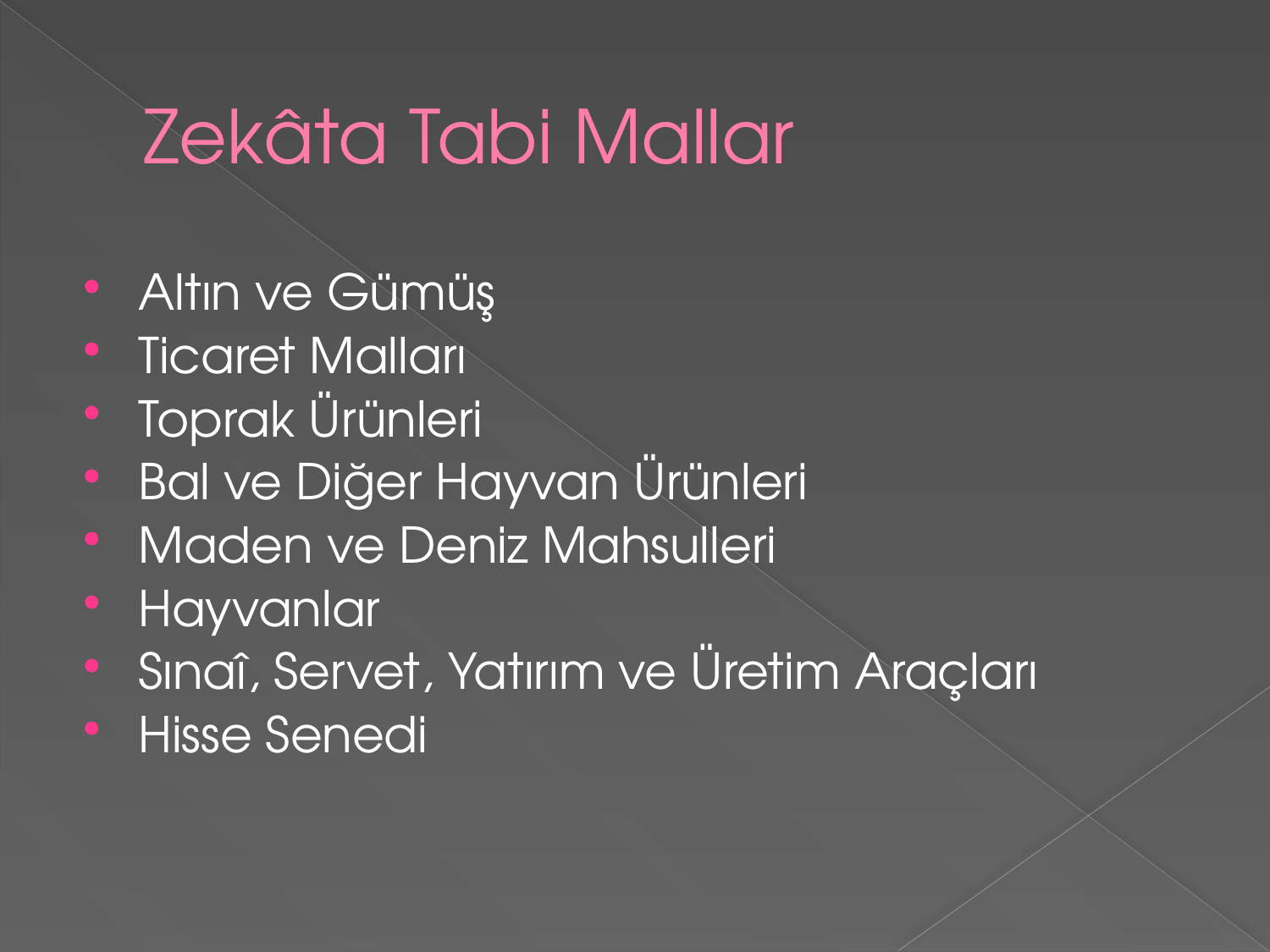

# Zekâta Tabi Mallar
Altın ve Gümüş
Ticaret Malları
Toprak Ürünleri
Bal ve Diğer Hayvan Ürünleri
Maden ve Deniz Mahsulleri
Hayvanlar
Sınaî, Servet, Yatırım ve Üretim Araçları
Hisse Senedi